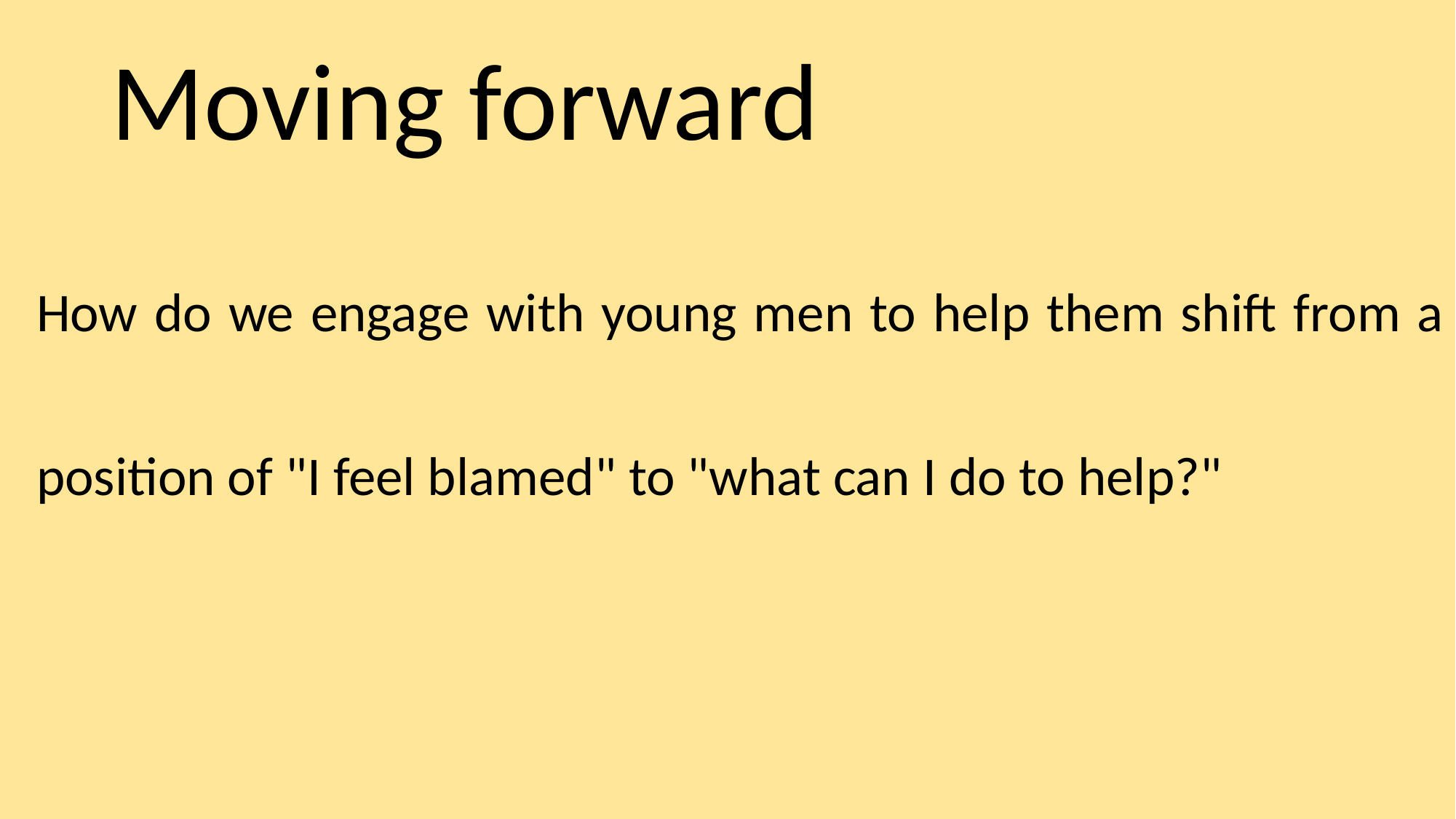

# Moving forward

How do we engage with young men to help them shift from a position of "I feel blamed" to "what can I do to help?"